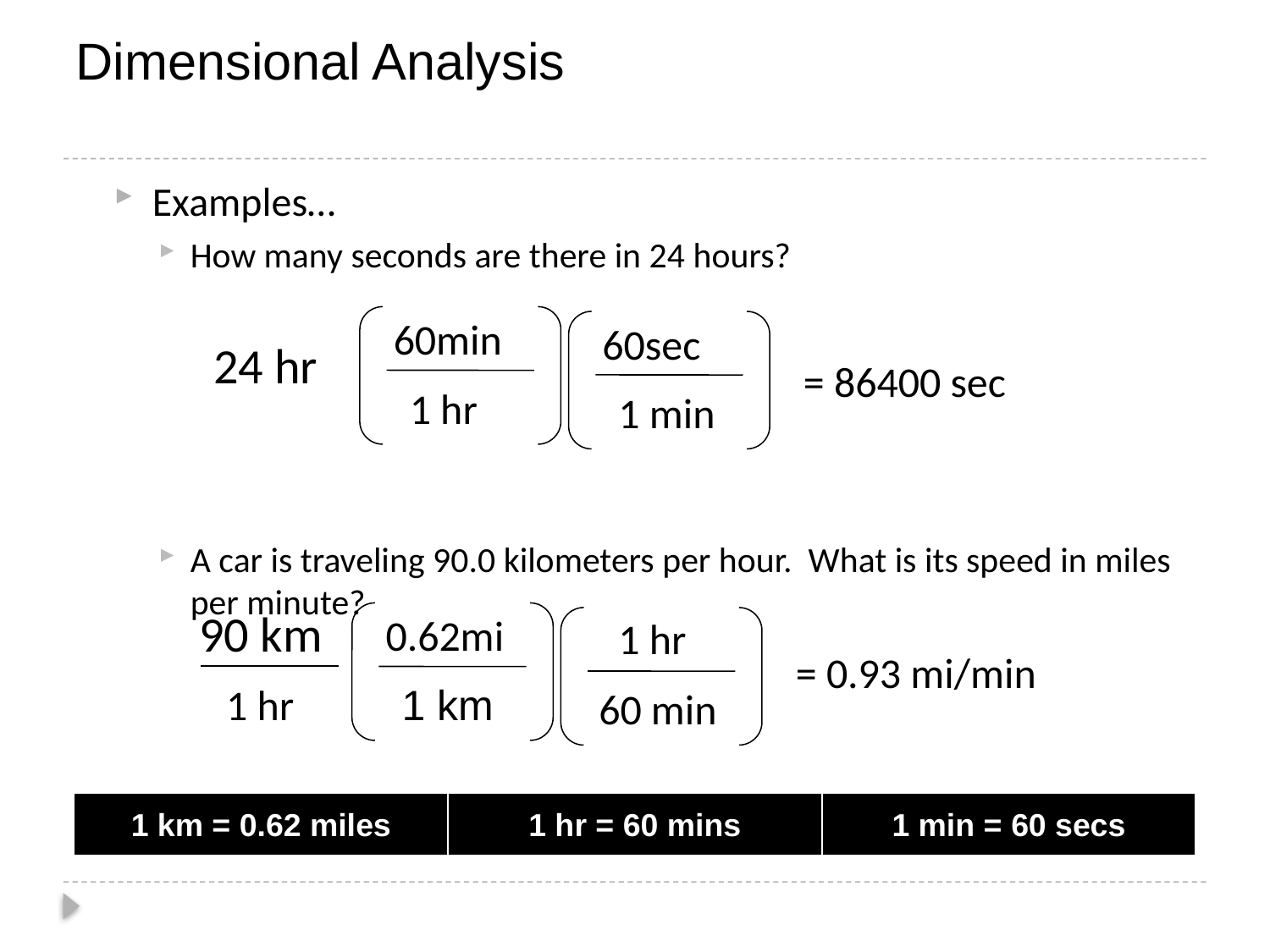

# Dimensional Analysis
Examples…
How many seconds are there in 24 hours?

A car is traveling 90.0 kilometers per hour.  What is its speed in miles per minute?

60min

60sec
24 hr
= 86400 sec
1 hr
1 min
90 km
1 hr

0.62mi
1 hr

= 0.93 mi/min
1 km
60 min
| 1 km = 0.62 miles | 1 hr = 60 mins | 1 min = 60 secs |
| --- | --- | --- |